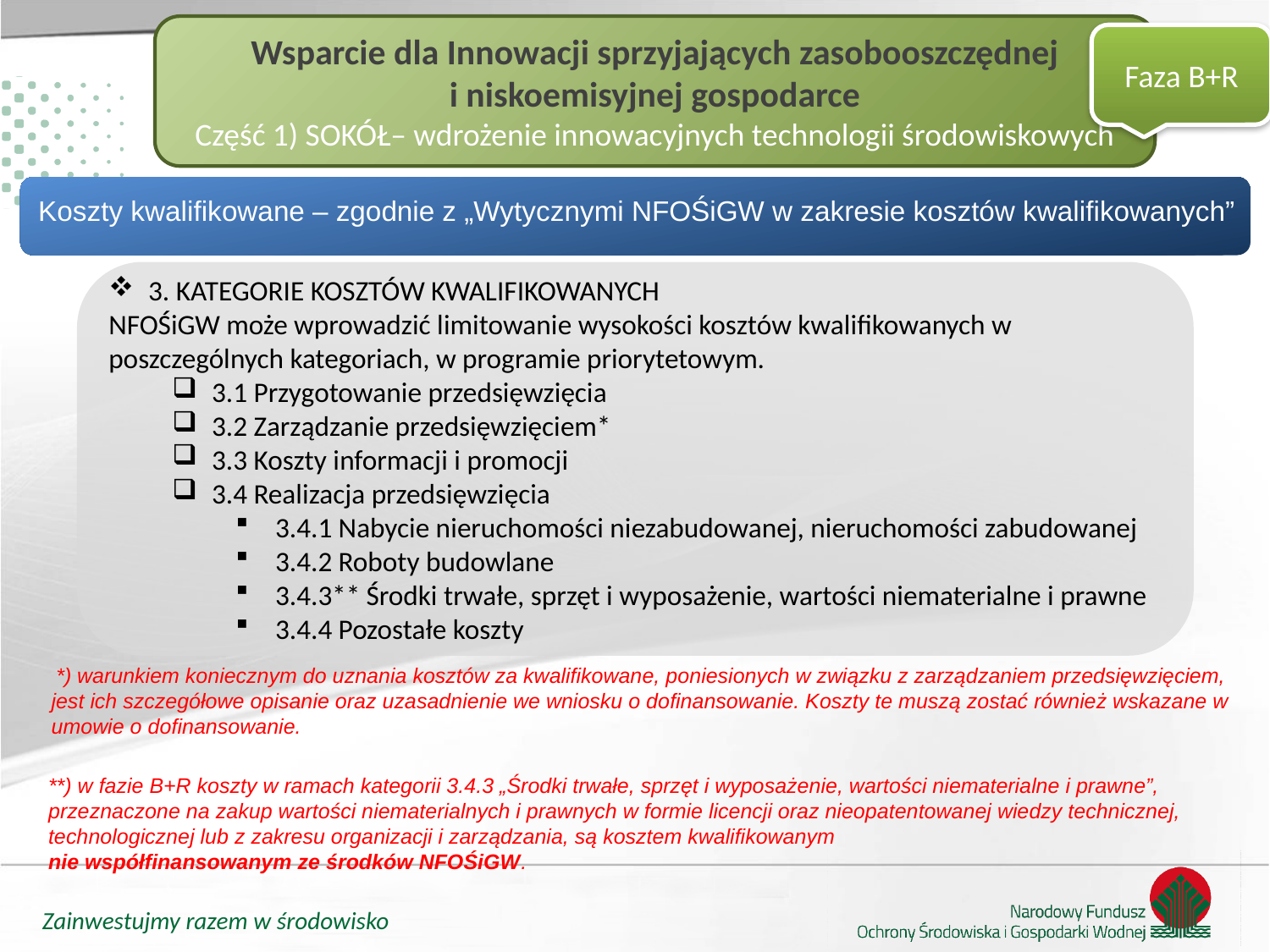

Wsparcie dla Innowacji sprzyjających zasobooszczędnej i niskoemisyjnej gospodarce
Część 1) SOKÓŁ– wdrożenie innowacyjnych technologii środowiskowych

Faza B+R

Koszty kwalifikowane – zgodnie z „Wytycznymi NFOŚiGW w zakresie kosztów kwalifikowanych”

3. KATEGORIE KOSZTÓW KWALIFIKOWANYCH
NFOŚiGW może wprowadzić limitowanie wysokości kosztów kwalifikowanych w poszczególnych kategoriach, w programie priorytetowym.
3.1 Przygotowanie przedsięwzięcia
3.2 Zarządzanie przedsięwzięciem*
3.3 Koszty informacji i promocji
3.4 Realizacja przedsięwzięcia
3.4.1 Nabycie nieruchomości niezabudowanej, nieruchomości zabudowanej
3.4.2 Roboty budowlane
3.4.3** Środki trwałe, sprzęt i wyposażenie, wartości niematerialne i prawne
3.4.4 Pozostałe koszty
     *) warunkiem koniecznym do uznania kosztów za kwalifikowane, poniesionych w związku z zarządzaniem przedsięwzięciem, jest ich szczegółowe opisanie oraz uzasadnienie we wniosku o dofinansowanie. Koszty te muszą zostać również wskazane w umowie o dofinansowanie.
**) w fazie B+R koszty w ramach kategorii 3.4.3 „Środki trwałe, sprzęt i wyposażenie, wartości niematerialne i prawne”,
przeznaczone na zakup wartości niematerialnych i prawnych w formie licencji oraz nieopatentowanej wiedzy technicznej,
technologicznej lub z zakresu organizacji i zarządzania, są kosztem kwalifikowanym
nie współfinansowanym ze środków NFOŚiGW.